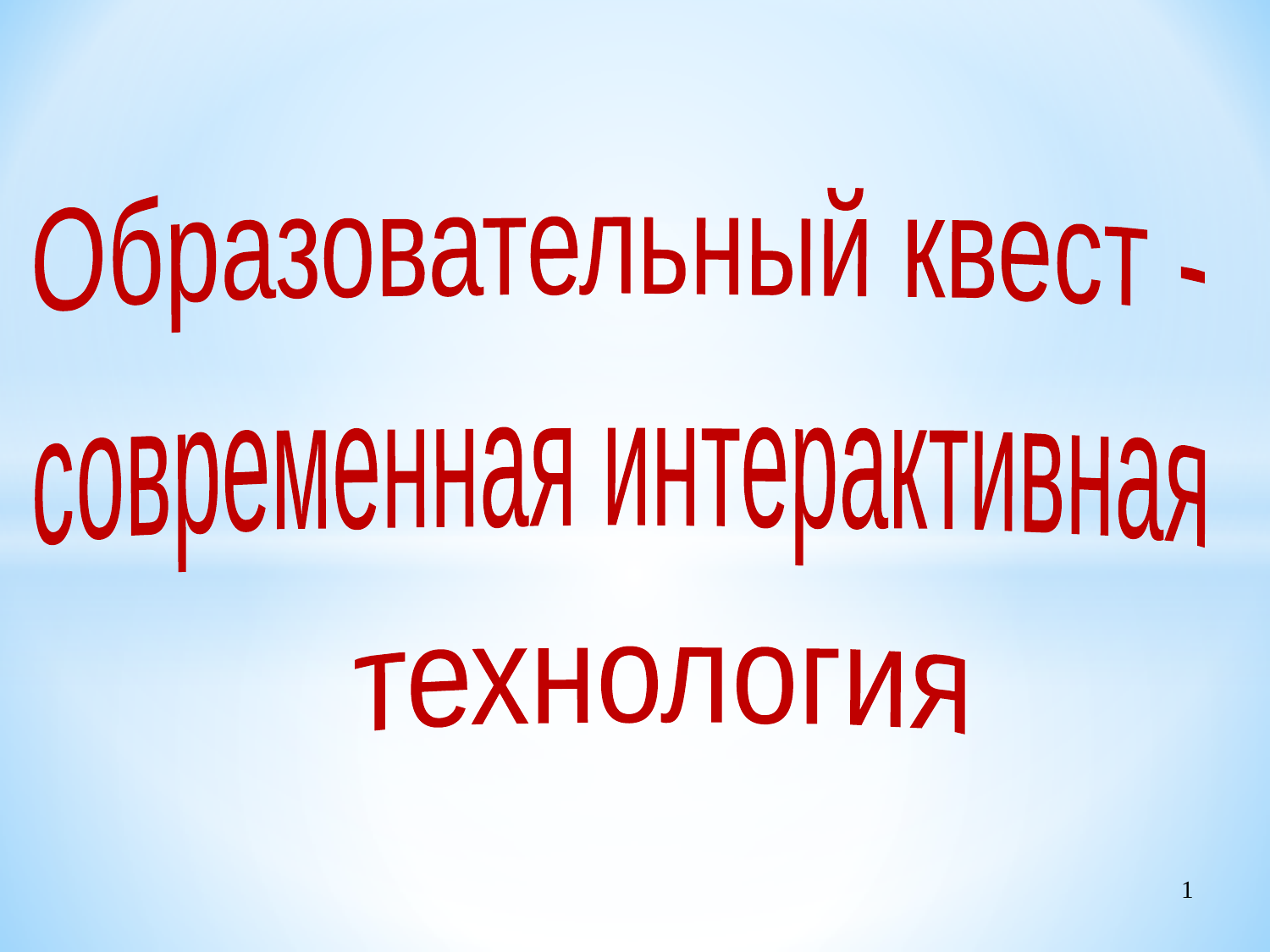

Образовательный квест -
  современная интерактивная
технология
1